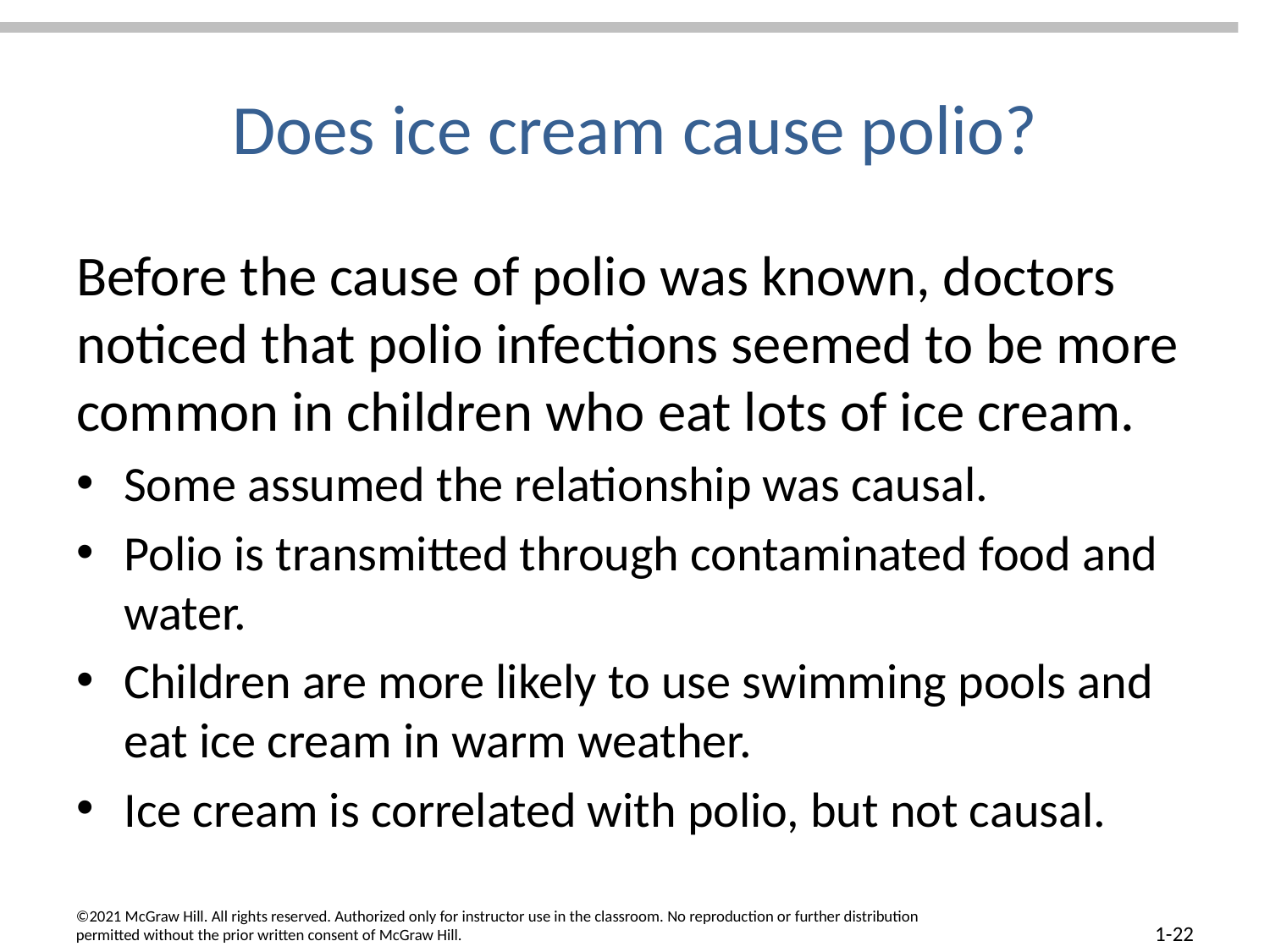

# Does ice cream cause polio?
Before the cause of polio was known, doctors noticed that polio infections seemed to be more common in children who eat lots of ice cream.
Some assumed the relationship was causal.
Polio is transmitted through contaminated food and water.
Children are more likely to use swimming pools and eat ice cream in warm weather.
Ice cream is correlated with polio, but not causal.